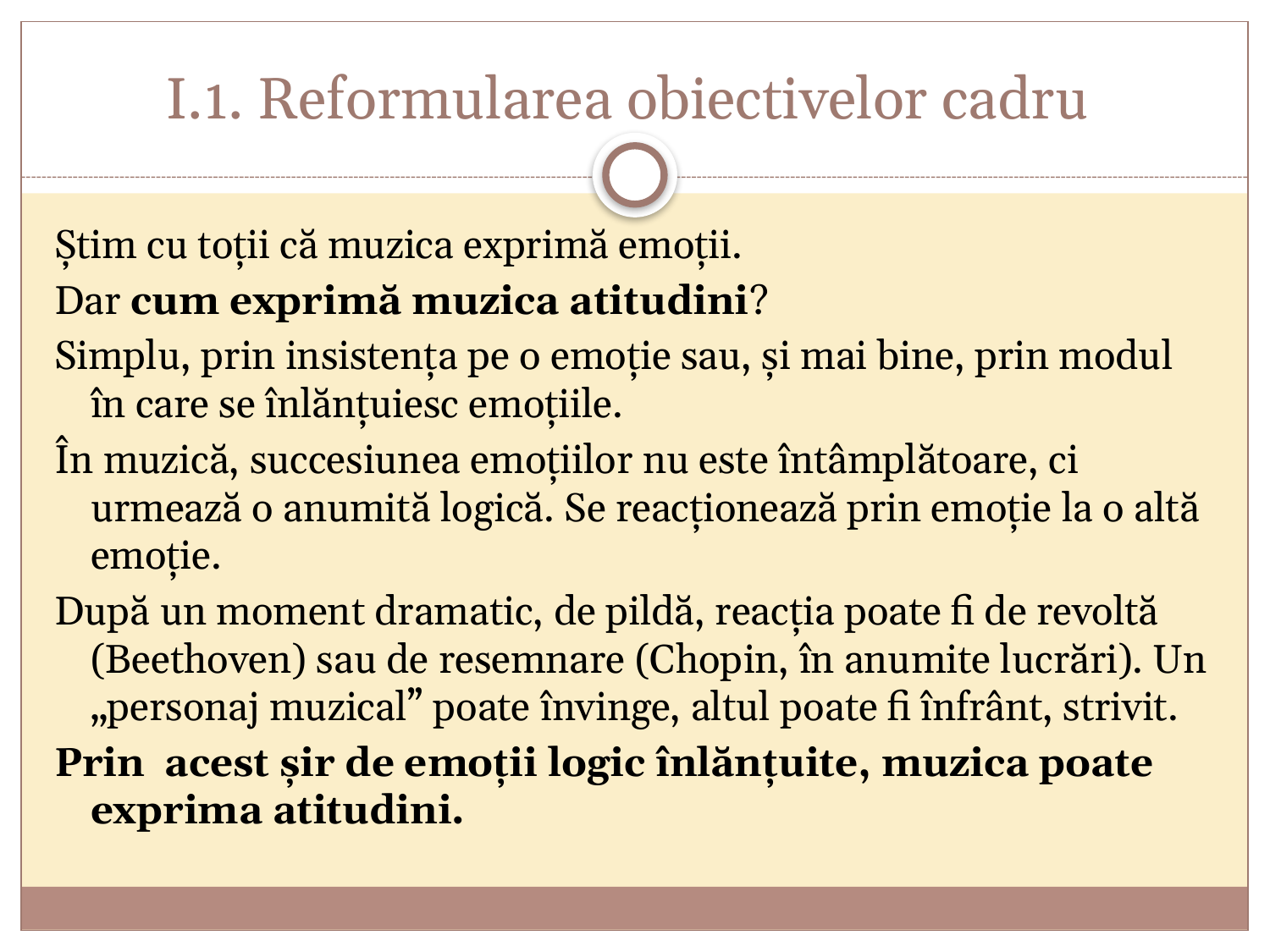

# I.1. Reformularea obiectivelor cadru
Știm cu toții că muzica exprimă emoții.
Dar cum exprimă muzica atitudini?
Simplu, prin insistența pe o emoție sau, și mai bine, prin modul în care se înlănțuiesc emoțiile.
În muzică, succesiunea emoțiilor nu este întâmplătoare, ci urmează o anumită logică. Se reacționează prin emoție la o altă emoție.
După un moment dramatic, de pildă, reacția poate fi de revoltă (Beethoven) sau de resemnare (Chopin, în anumite lucrări). Un „personaj muzical” poate învinge, altul poate fi înfrânt, strivit.
Prin  acest șir de emoții logic înlănțuite, muzica poate exprima atitudini.